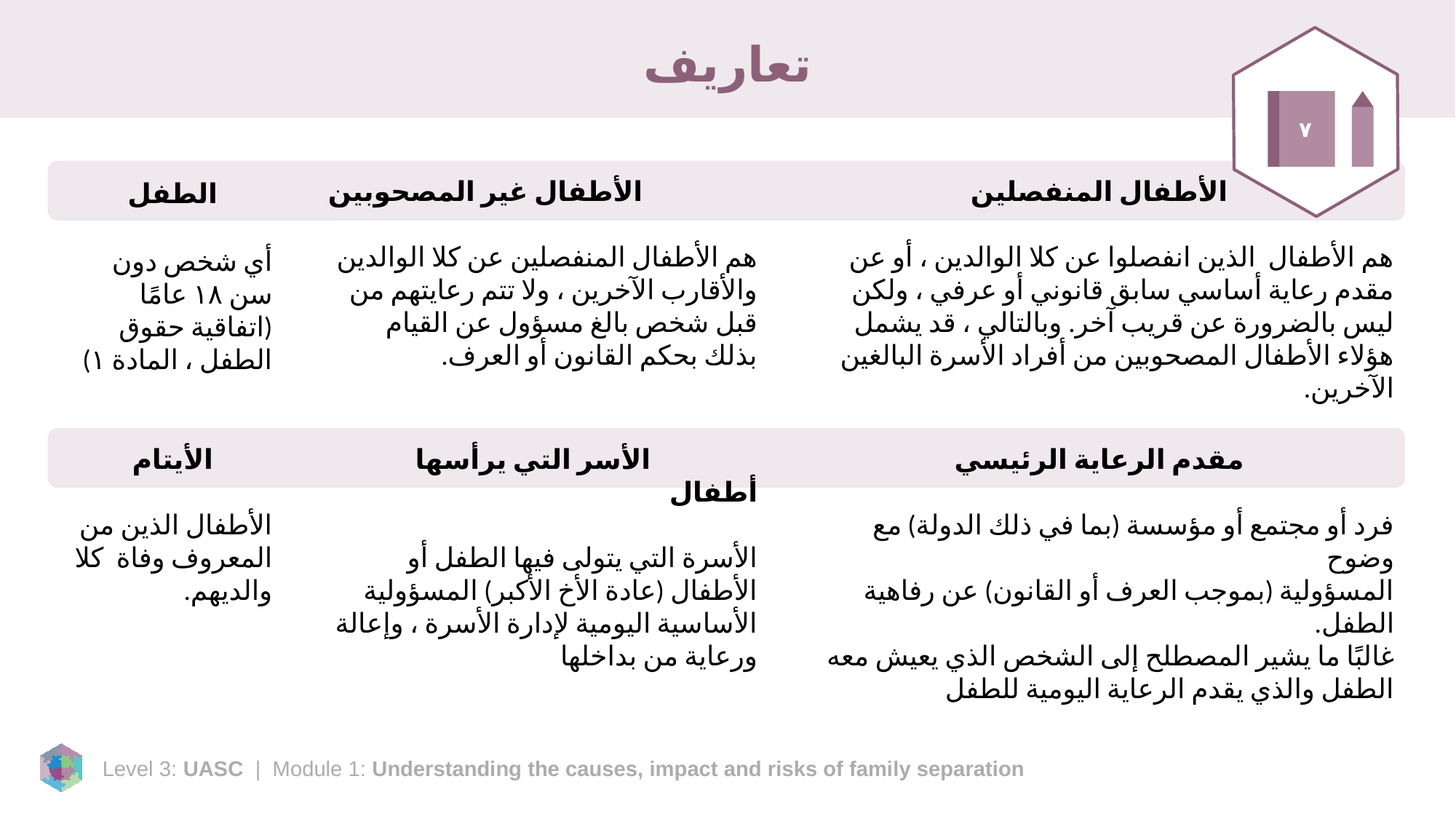

# تعاريف

٧

الطفل

أي شخص دون سن ١٨ عامًا (اتفاقية حقوق الطفل ، المادة ١)

               الأطفال غير المصحوبين

هم الأطفال المنفصلين عن كلا الوالدين والأقارب الآخرين ، ولا تتم رعايتهم من قبل شخص بالغ مسؤول عن القيام بذلك بحكم القانون أو العرف.
الأطفال المنفصلين

هم الأطفال  الذين انفصلوا عن كلا الوالدين ، أو عن مقدم رعاية أساسي سابق قانوني أو عرفي ، ولكن ليس بالضرورة عن قريب آخر. وبالتالي ، قد يشمل هؤلاء الأطفال المصحوبين من أفراد الأسرة البالغين الآخرين.

الأيتام

الأطفال الذين من المعروف وفاة  كلا والديهم.
              الأسر التي يرأسها أطفال

الأسرة التي يتولى فيها الطفل أو الأطفال (عادة الأخ الأكبر) المسؤولية الأساسية اليومية لإدارة الأسرة ، وإعالة ورعاية من بداخلها
مقدم الرعاية الرئيسي

فرد أو مجتمع أو مؤسسة (بما في ذلك الدولة) مع وضوح
المسؤولية (بموجب العرف أو القانون) عن رفاهية الطفل.
غالبًا ما يشير المصطلح إلى الشخص الذي يعيش معه الطفل والذي يقدم الرعاية اليومية للطفل